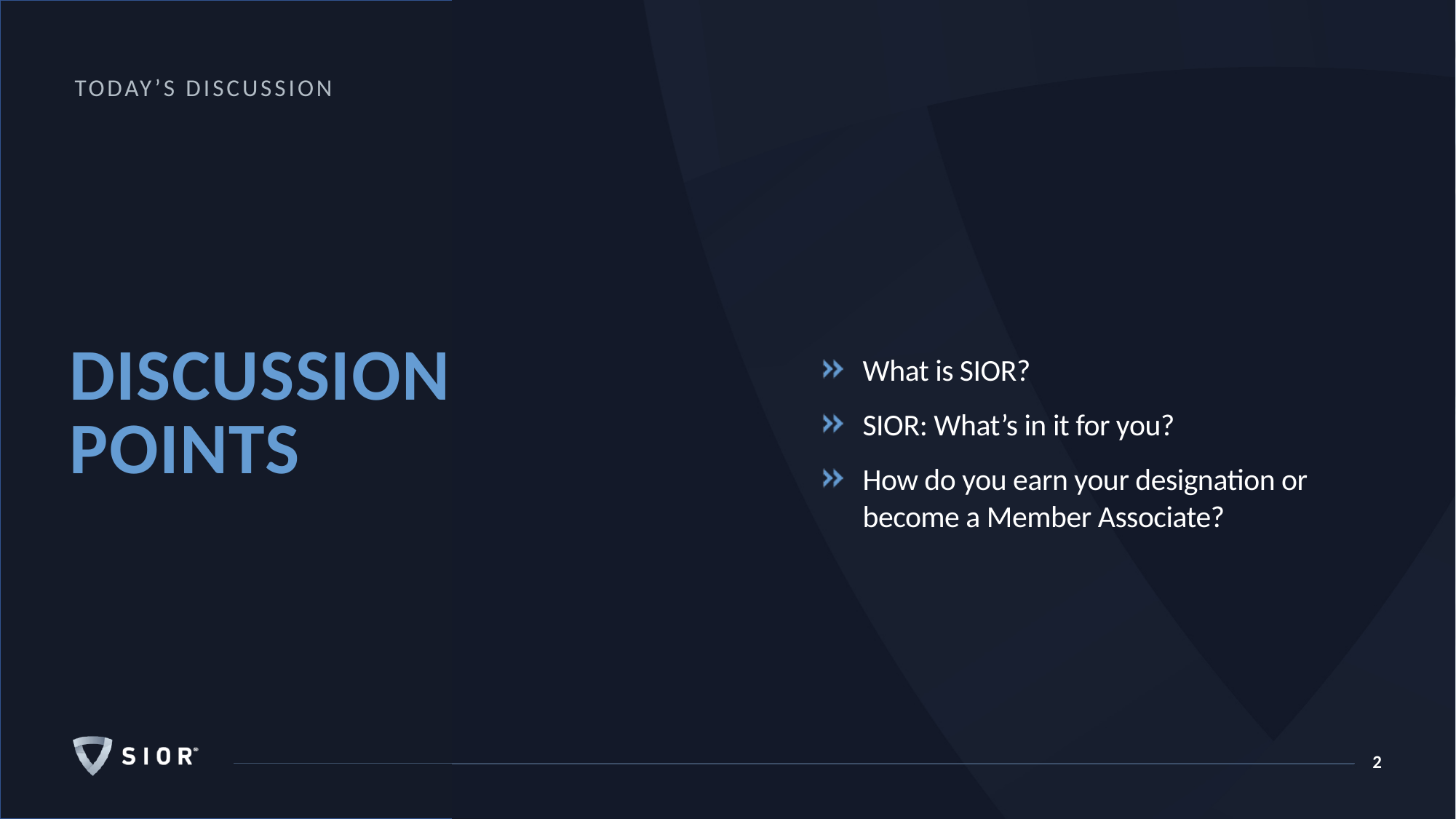

Today’s discussion
DISCUSSION POINTS
What is SIOR?
SIOR: What’s in it for you?
How do you earn your designation or become a Member Associate?
	2